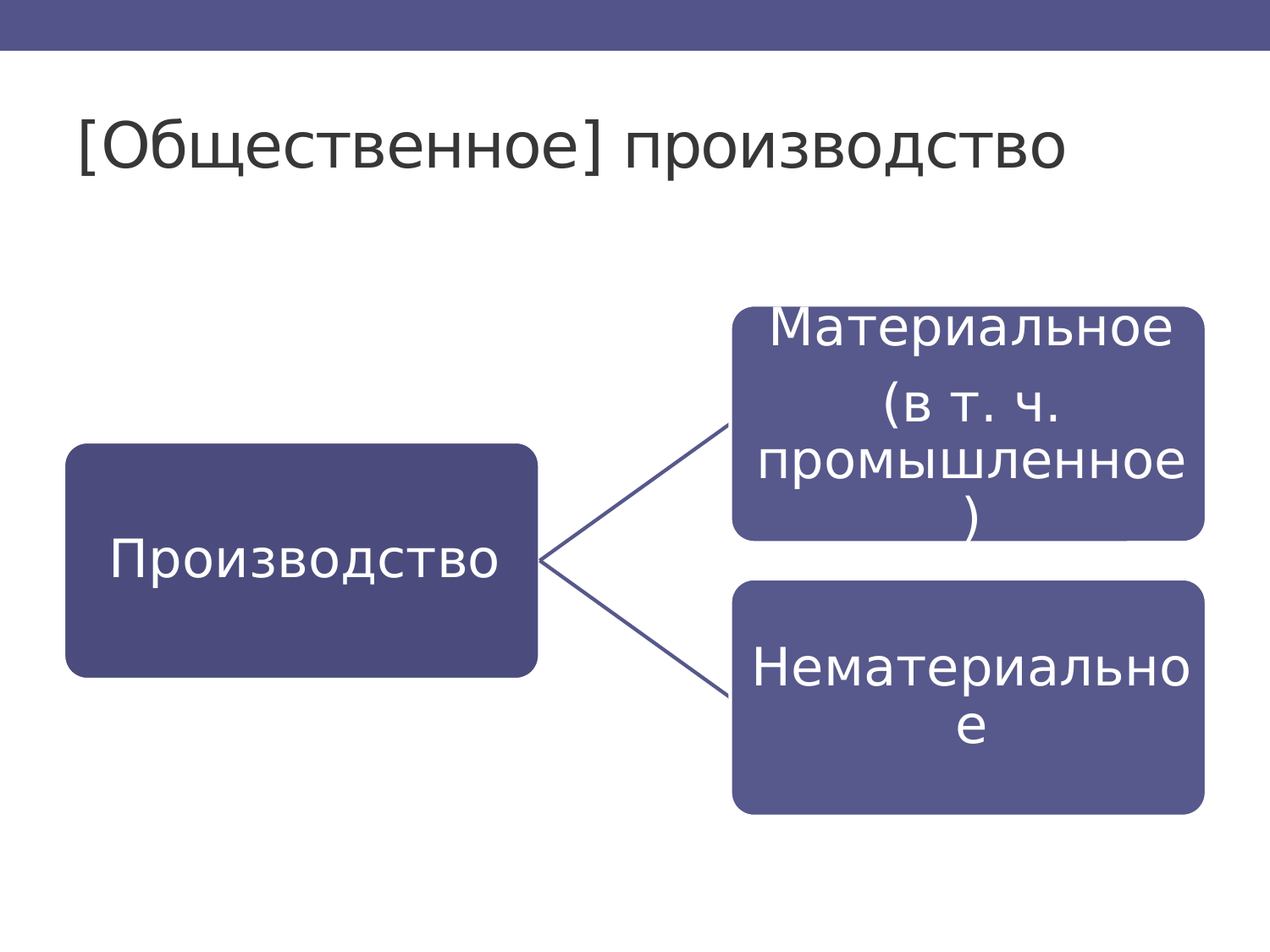

# [Общественное] производство
Производство

Материальное
(в т. ч. промышленное)

Нематериальное